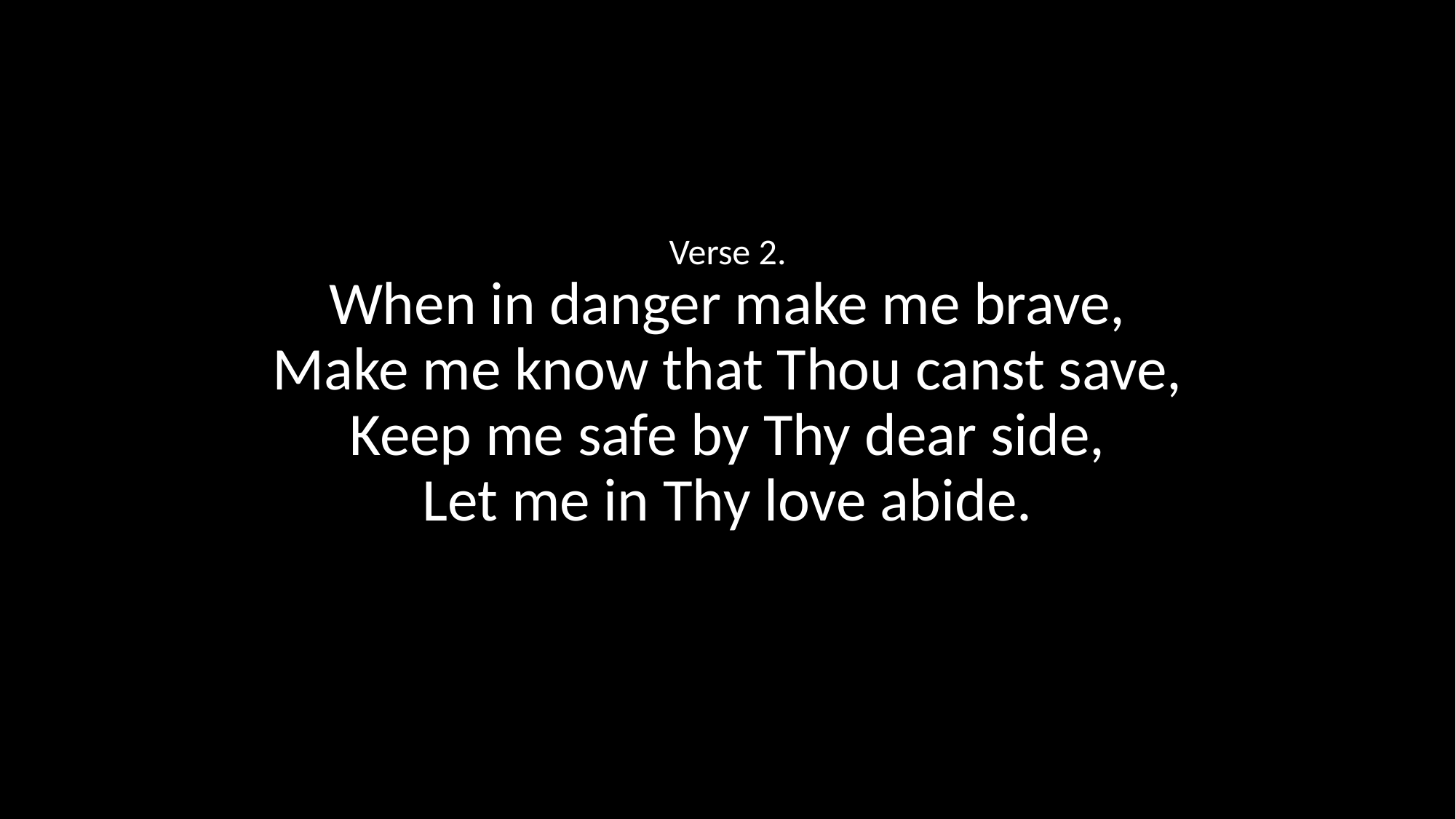

Verse 2.
When in danger make me brave,
Make me know that Thou canst save,
Keep me safe by Thy dear side,
Let me in Thy love abide.